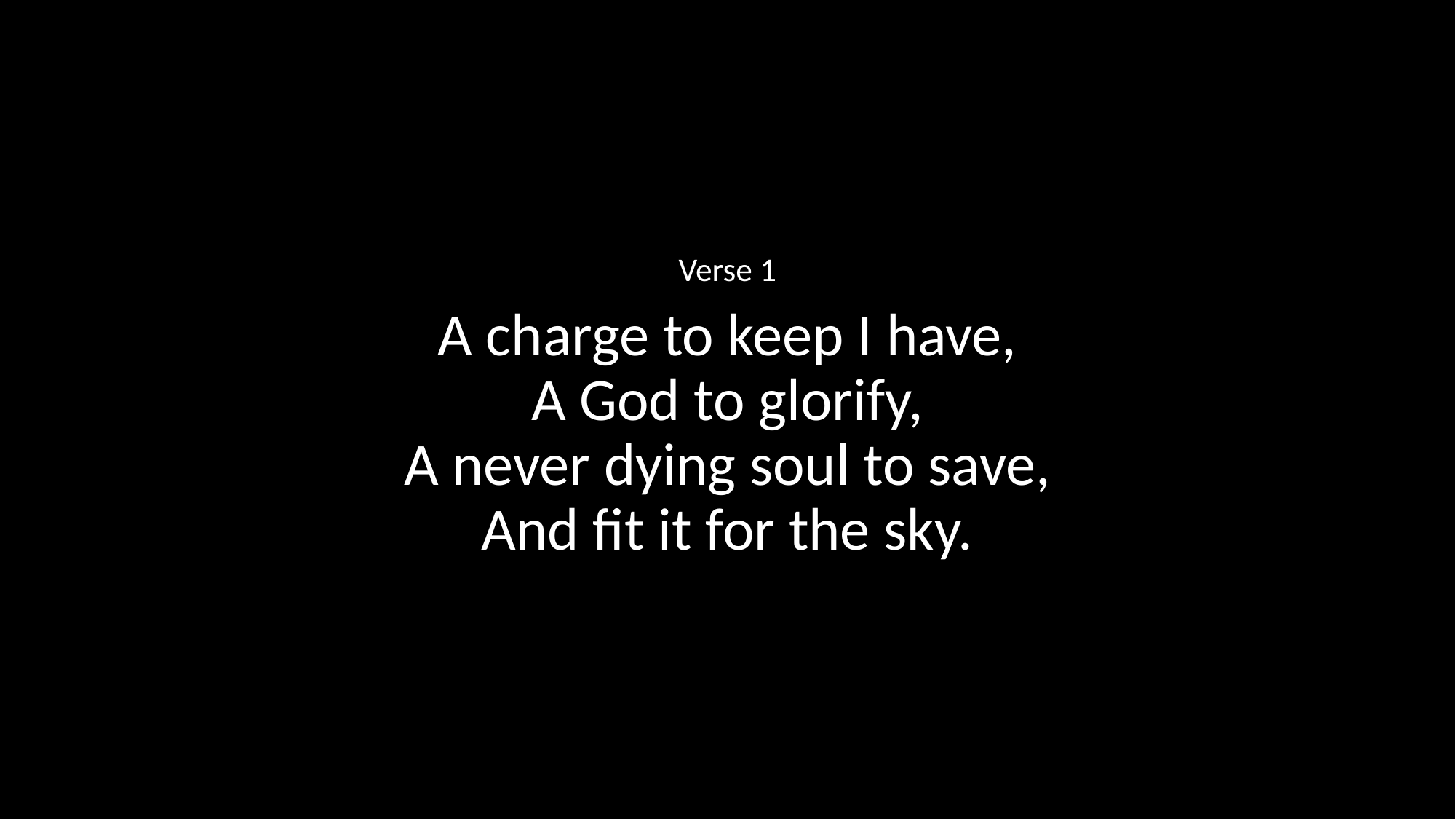

Verse 1
A charge to keep I have,
A God to glorify,
A never dying soul to save,
And fit it for the sky.